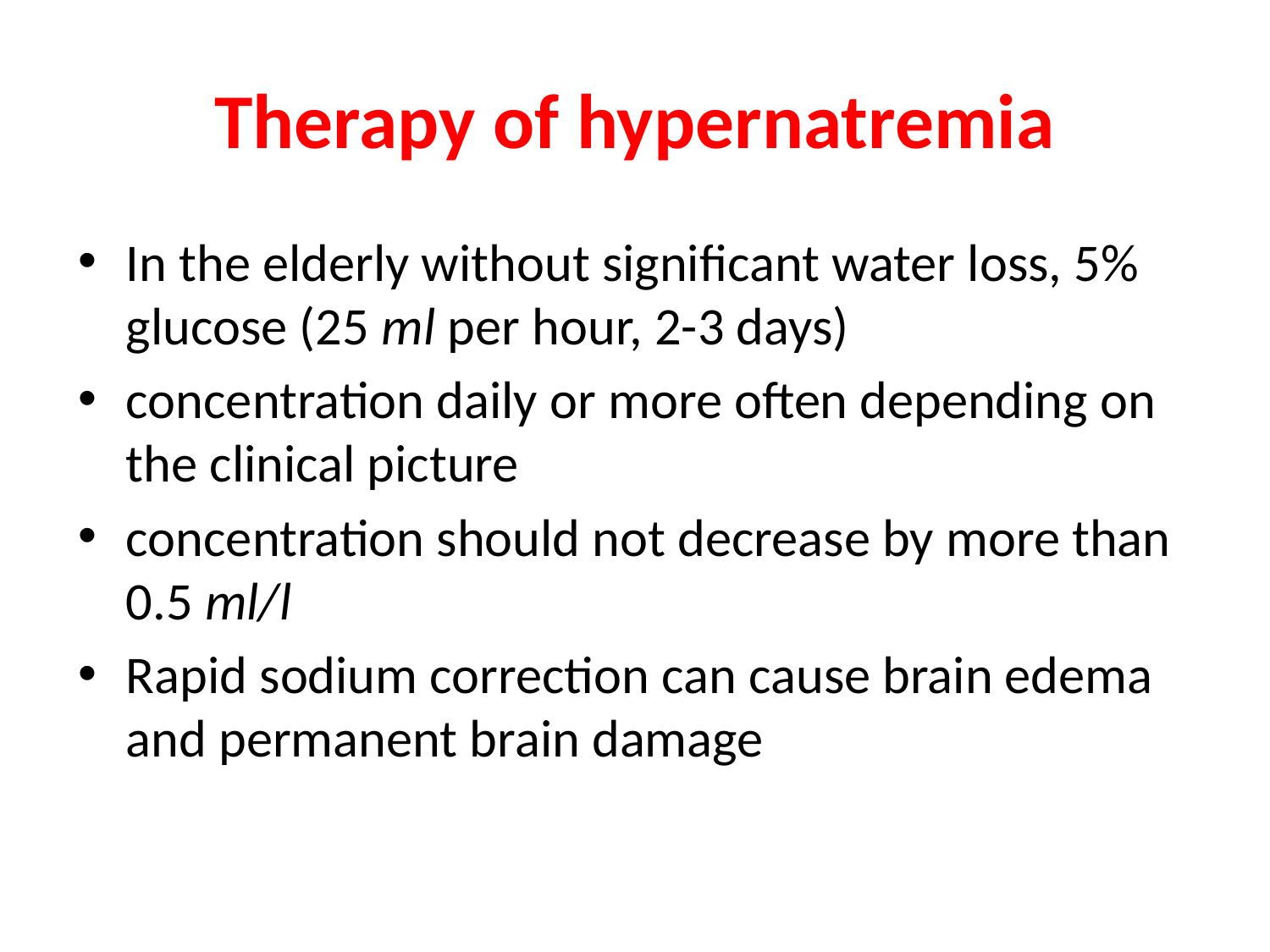

# Therapy of hypernatremia
In the elderly without significant water loss, 5% glucose (25 ml per hour, 2-3 days)
concentration daily or more often depending on the clinical picture
concentration should not decrease by more than 0.5 ml/l
Rapid sodium correction can cause brain edema and permanent brain damage